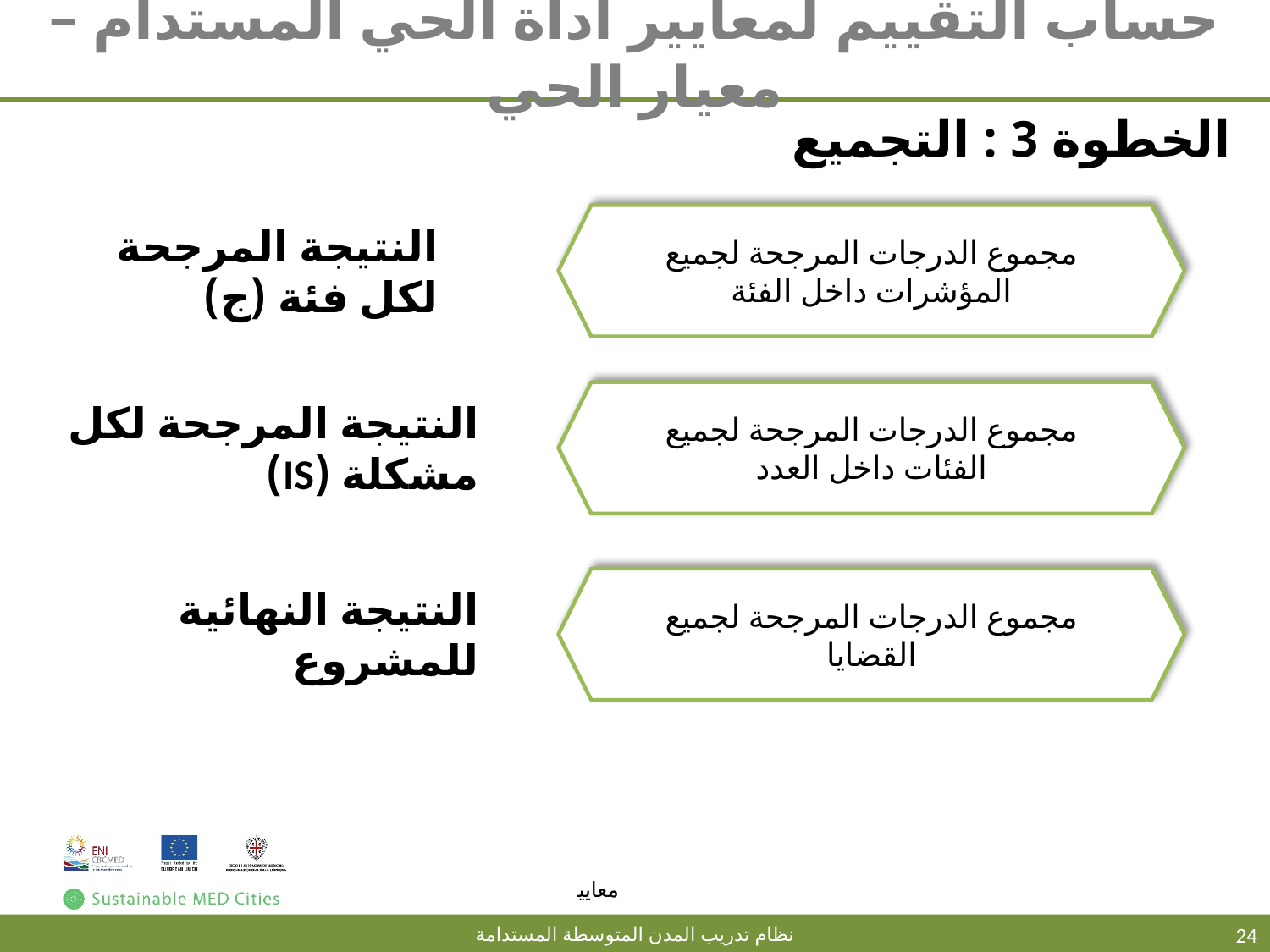

# حساب التقييم لمعايير أداة الحي المستدام – معيار الحي
الخطوة 3 : التجميع
مجموع الدرجات المرجحة لجميع المؤشرات داخل الفئة
النتيجة المرجحة لكل فئة (ج)
مجموع الدرجات المرجحة لجميع الفئات داخل العدد
النتيجة المرجحة لكل مشكلة (IS)
مجموع الدرجات المرجحة لجميع القضايا
النتيجة النهائية للمشروع

24